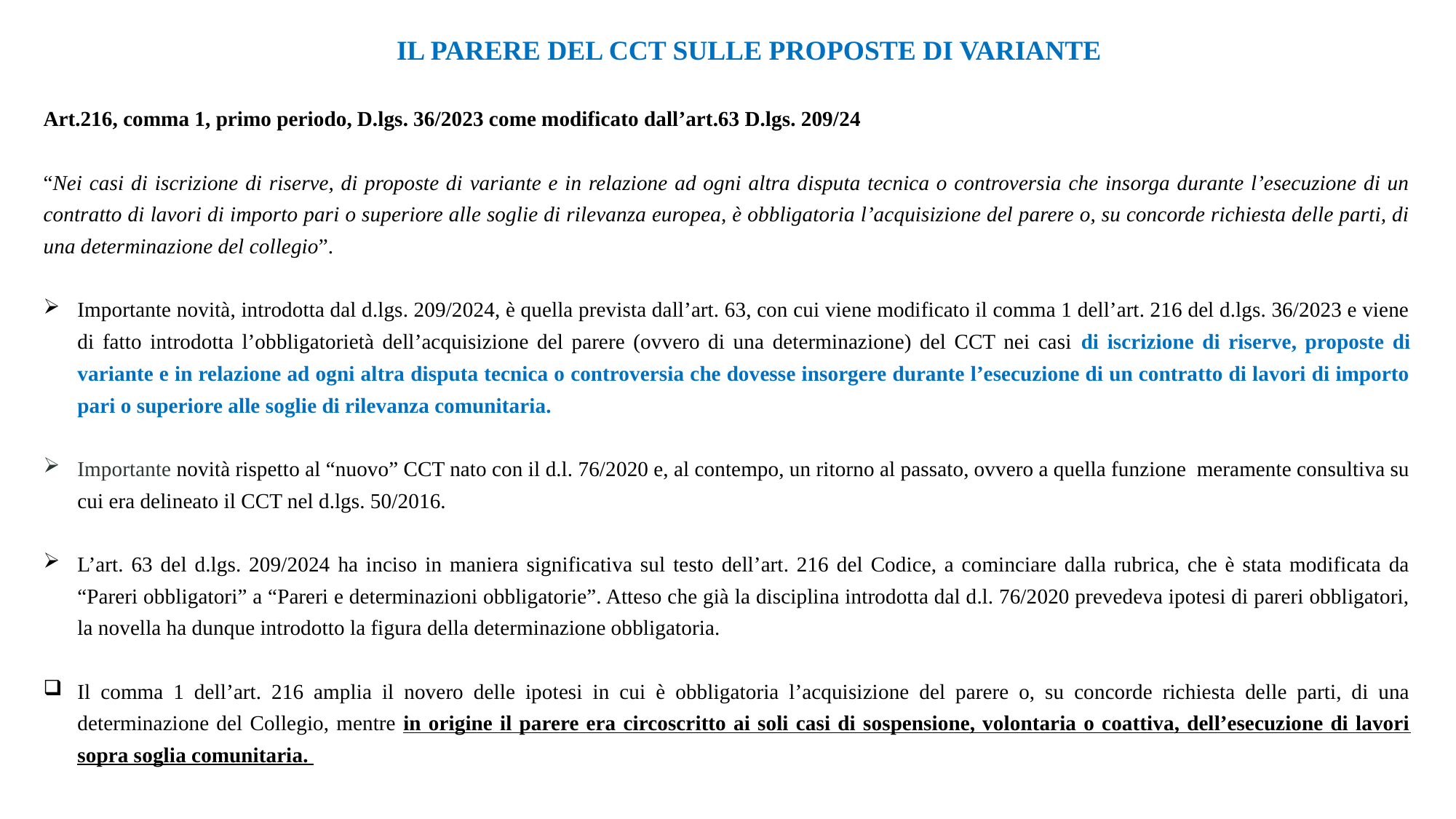

IL PARERE DEL CCT SULLE PROPOSTE DI VARIANTE

Art.216, comma 1, primo periodo, D.lgs. 36/2023 come modificato dall’art.63 D.lgs. 209/24

“Nei casi di iscrizione di riserve, di proposte di variante e in relazione ad ogni altra disputa tecnica o controversia che insorga durante l’esecuzione di un contratto di lavori di importo pari o superiore alle soglie di rilevanza europea, è obbligatoria l’acquisizione del parere o, su concorde richiesta delle parti, di una determinazione del collegio”.

Importante novità, introdotta dal d.lgs. 209/2024, è quella prevista dall’art. 63, con cui viene modificato il comma 1 dell’art. 216 del d.lgs. 36/2023 e viene di fatto introdotta l’obbligatorietà dell’acquisizione del parere (ovvero di una determinazione) del CCT nei casi di iscrizione di riserve, proposte di variante e in relazione ad ogni altra disputa tecnica o controversia che dovesse insorgere durante l’esecuzione di un contratto di lavori di importo pari o superiore alle soglie di rilevanza comunitaria.

Importante novità rispetto al “nuovo” CCT nato con il d.l. 76/2020 e, al contempo, un ritorno al passato, ovvero a quella funzione  meramente consultiva su cui era delineato il CCT nel d.lgs. 50/2016.

L’art. 63 del d.lgs. 209/2024 ha inciso in maniera significativa sul testo dell’art. 216 del Codice, a cominciare dalla rubrica, che è stata modificata da “Pareri obbligatori” a “Pareri e determinazioni obbligatorie”. Atteso che già la disciplina introdotta dal d.l. 76/2020 prevedeva ipotesi di pareri obbligatori, la novella ha dunque introdotto la figura della determinazione obbligatoria.

Il comma 1 dell’art. 216 amplia il novero delle ipotesi in cui è obbligatoria l’acquisizione del parere o, su concorde richiesta delle parti, di una determinazione del Collegio, mentre in origine il parere era circoscritto ai soli casi di sospensione, volontaria o coattiva, dell’esecuzione di lavori sopra soglia comunitaria.